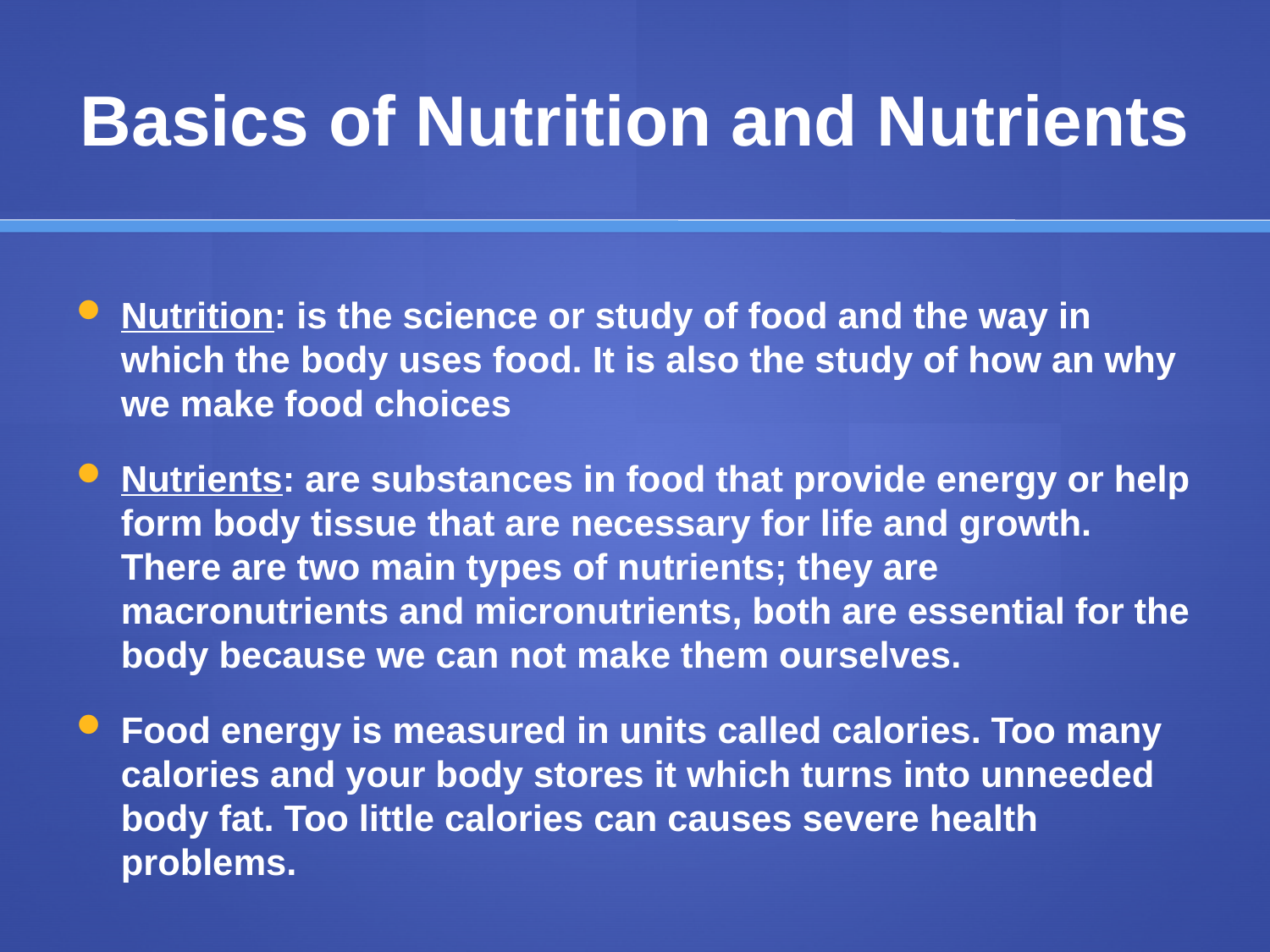

# Basics of Nutrition and Nutrients
Nutrition: is the science or study of food and the way in which the body uses food. It is also the study of how an why we make food choices
Nutrients: are substances in food that provide energy or help form body tissue that are necessary for life and growth. There are two main types of nutrients; they are macronutrients and micronutrients, both are essential for the body because we can not make them ourselves.
Food energy is measured in units called calories. Too many calories and your body stores it which turns into unneeded body fat. Too little calories can causes severe health problems.